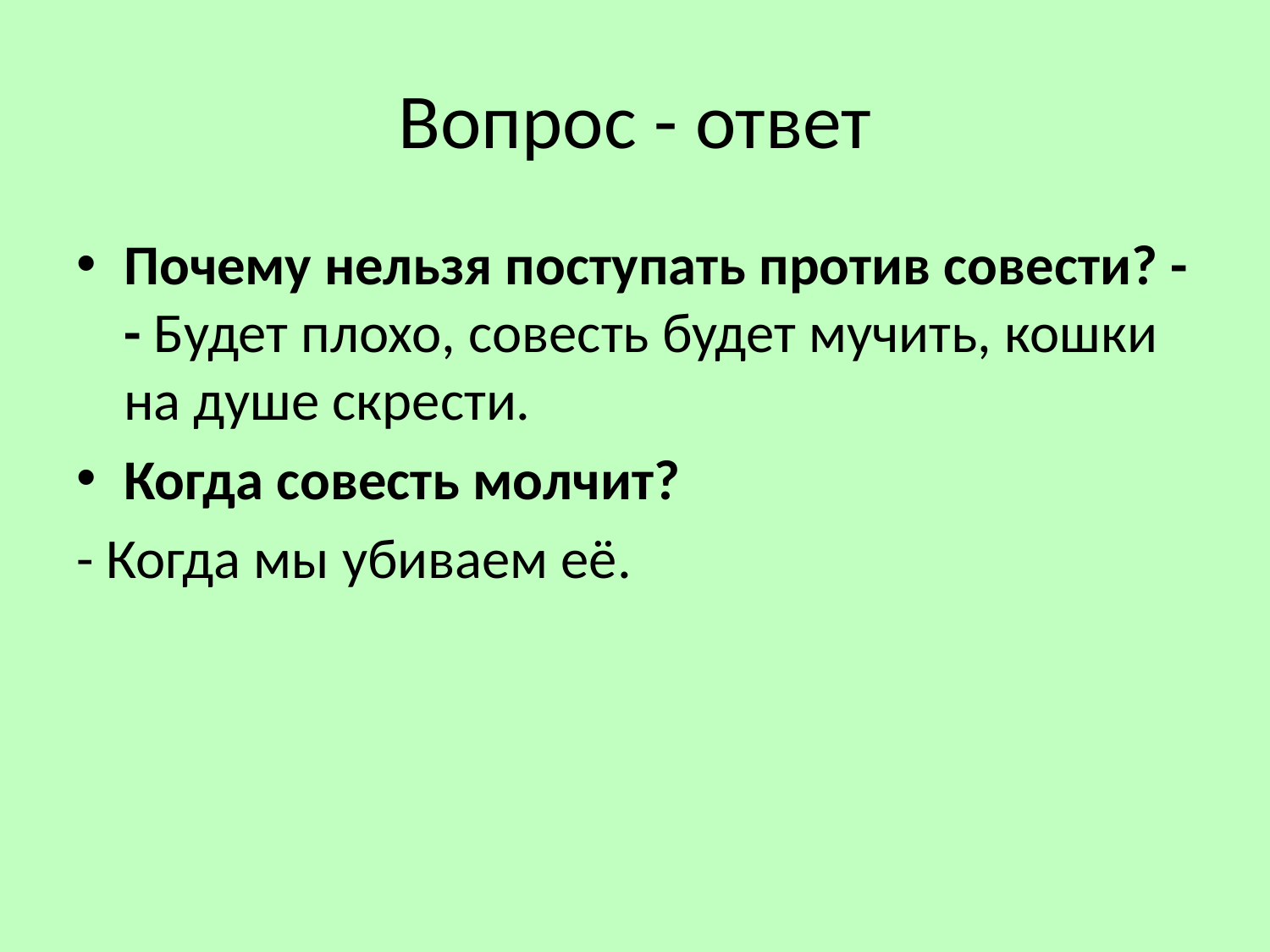

# Вопрос - ответ
Почему нельзя поступать против совести? - - Будет плохо, совесть будет мучить, кошки на душе скрести.
Когда совесть молчит?
- Когда мы убиваем её.